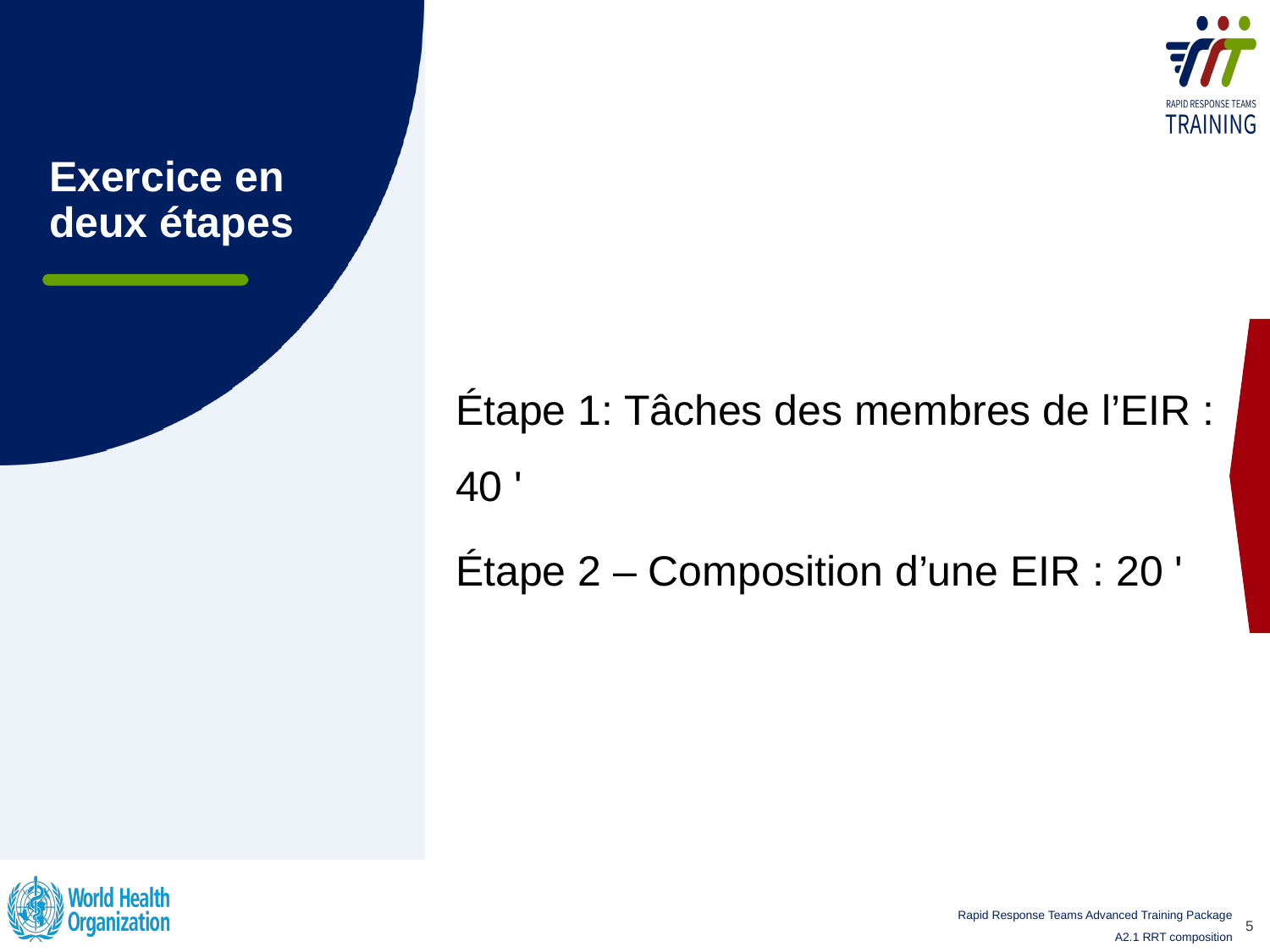

# Exercice en deux étapes

Étape 1: Tâches des membres de l’EIR : 40 '
Étape 2 – Composition d’une EIR : 20 '

5